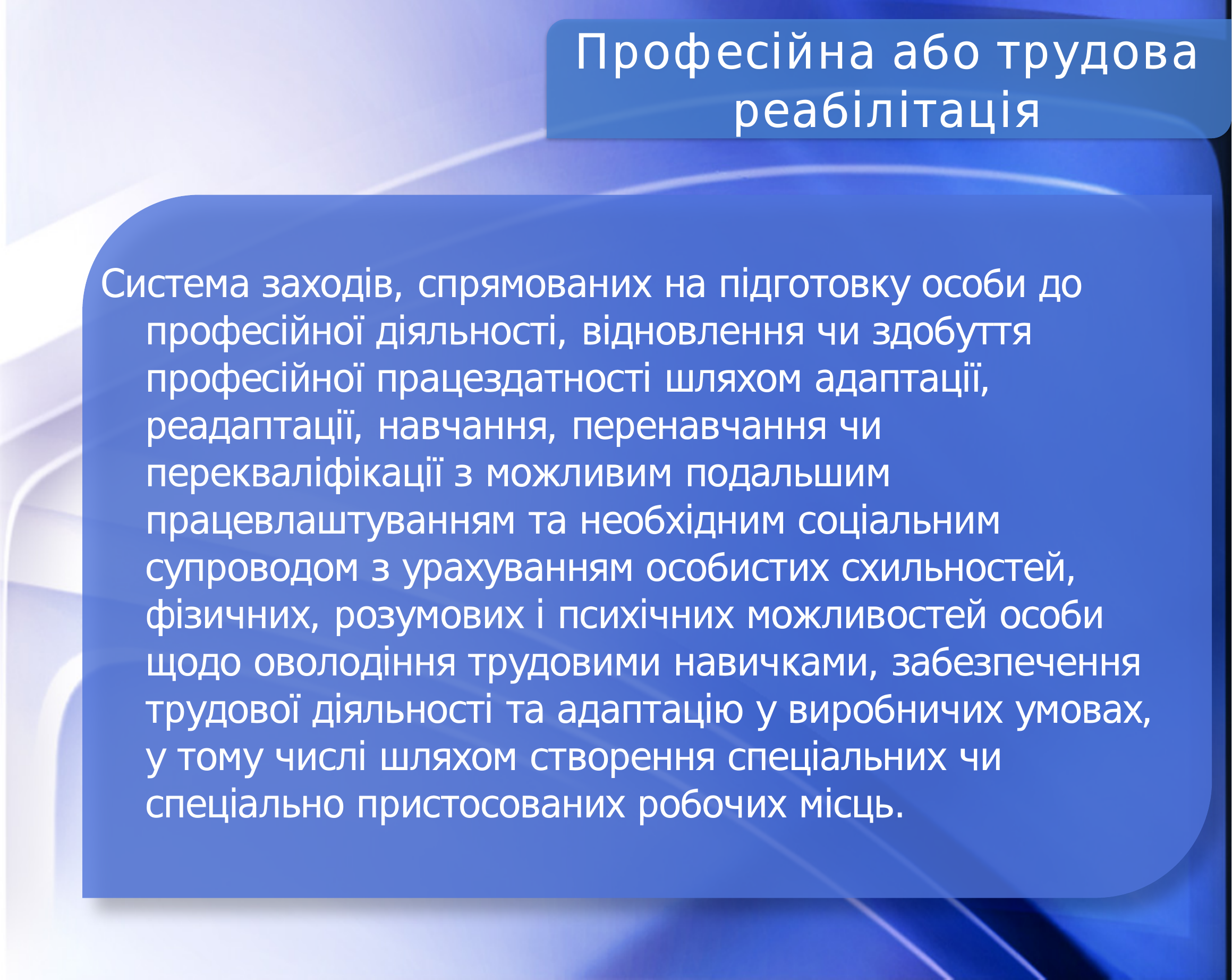

Професiйна або трудова реабiлiтацiя

Система заходiв, спрямованих на пiдготовку особи до професiйної дiяльностi, вiдновлення чи здобуття професiйної працездатностi шляхом адаптацiї, реадаптацiї, навчання, перенавчання чи  переквалiфiкацiї з можливим подальшим працевлаштуванням та необхiдним соцiальним супроводом з урахуванням особистих схильностей, фiзичних, розумових i психiчних можливостей особи щодо оволодiння трудовими навичками, забезпечення трудової дiяльностi та адаптацiю у виробничих умовах, у тому числi шляхом створення спецiальних чи спецiально пристосованих робочих мiсць.